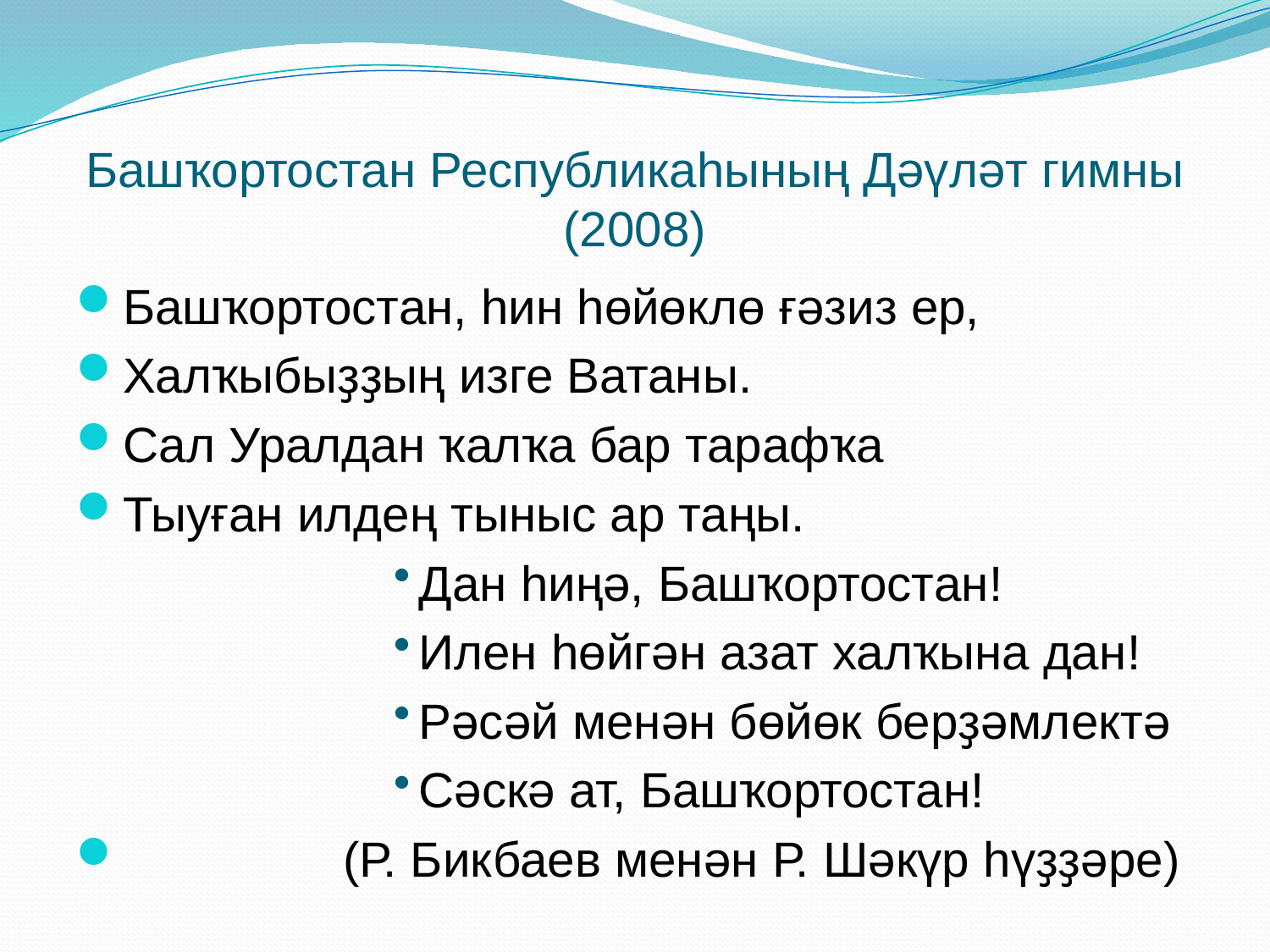

# Башҡортостан Республикаһының Дәүләт гимны (2008)
Башҡортостан, һин һөйөклө ғәзиз ер,
Халҡыбыҙҙың изге Ватаны.
Сал Уралдан ҡалҡа бар тарафҡа
Тыуған илдең тыныс ар таңы.
Дан һиңә, Башҡортостан!
Илен һөйгән азат халҡына дан!
Рәсәй менән бөйөк берҙәмлектә
Сәскә ат, Башҡортостан!
                (Р. Бикбаев менән Р. Шәкүр һүҙҙәре)